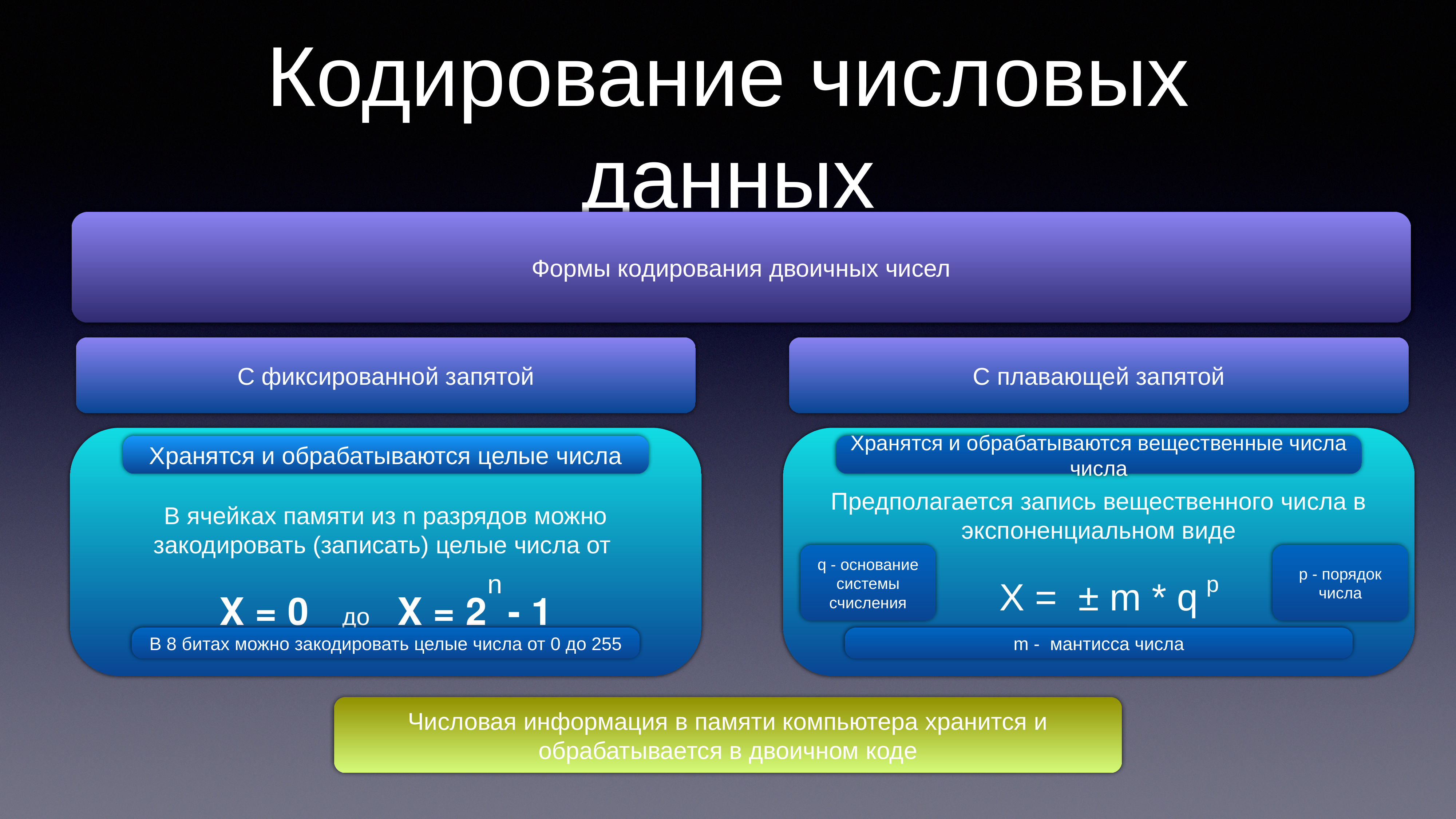

# Кодирование числовых данных
Формы кодирования двоичных чисел
С фиксированной запятой
С плавающей запятой

В ячейках памяти из n разрядов можно закодировать (записать) целые числа от

X = 0     до    X = 2  - 1
Предполагается запись вещественного числа в экспоненциальном виде

X =  ± m * q
Хранятся и обрабатываются целые числа
Хранятся и обрабатываются вещественные числа числа
q - основание системы счисления
p - порядок числа
n
p
В 8 битах можно закодировать целые числа от 0 до 255
m -  мантисса числа
Числовая информация в памяти компьютера хранится и обрабатывается в двоичном коде